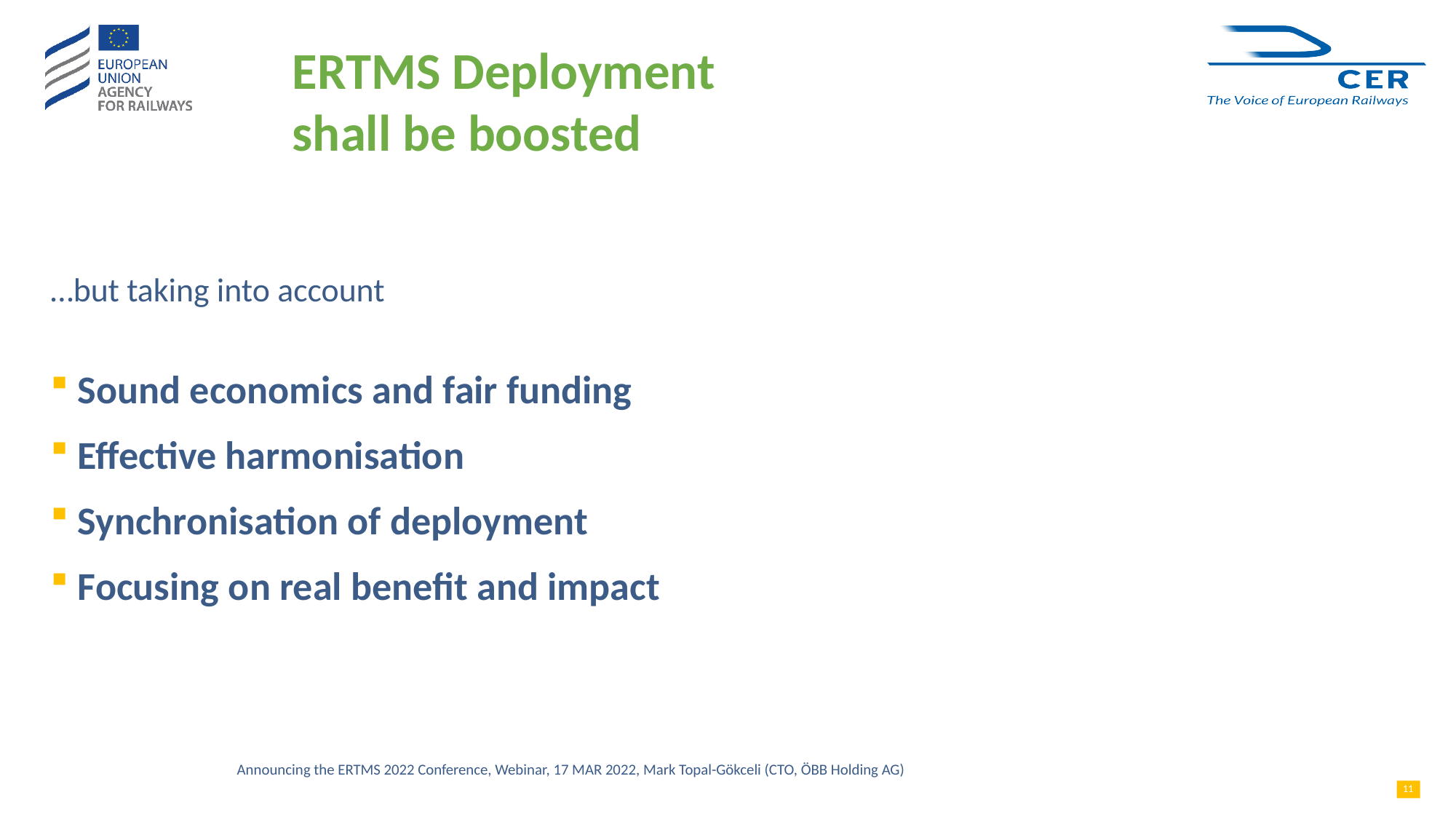

ERTMS Deployment
shall be boosted
…but taking into account

Sound economics and fair funding
Effective harmonisation
Synchronisation of deployment
Focusing on real benefit and impact

Announcing the ERTMS 2022 Conference, Webinar, 17 MAR 2022, Mark Topal-Gökceli (CTO, ÖBB Holding AG)